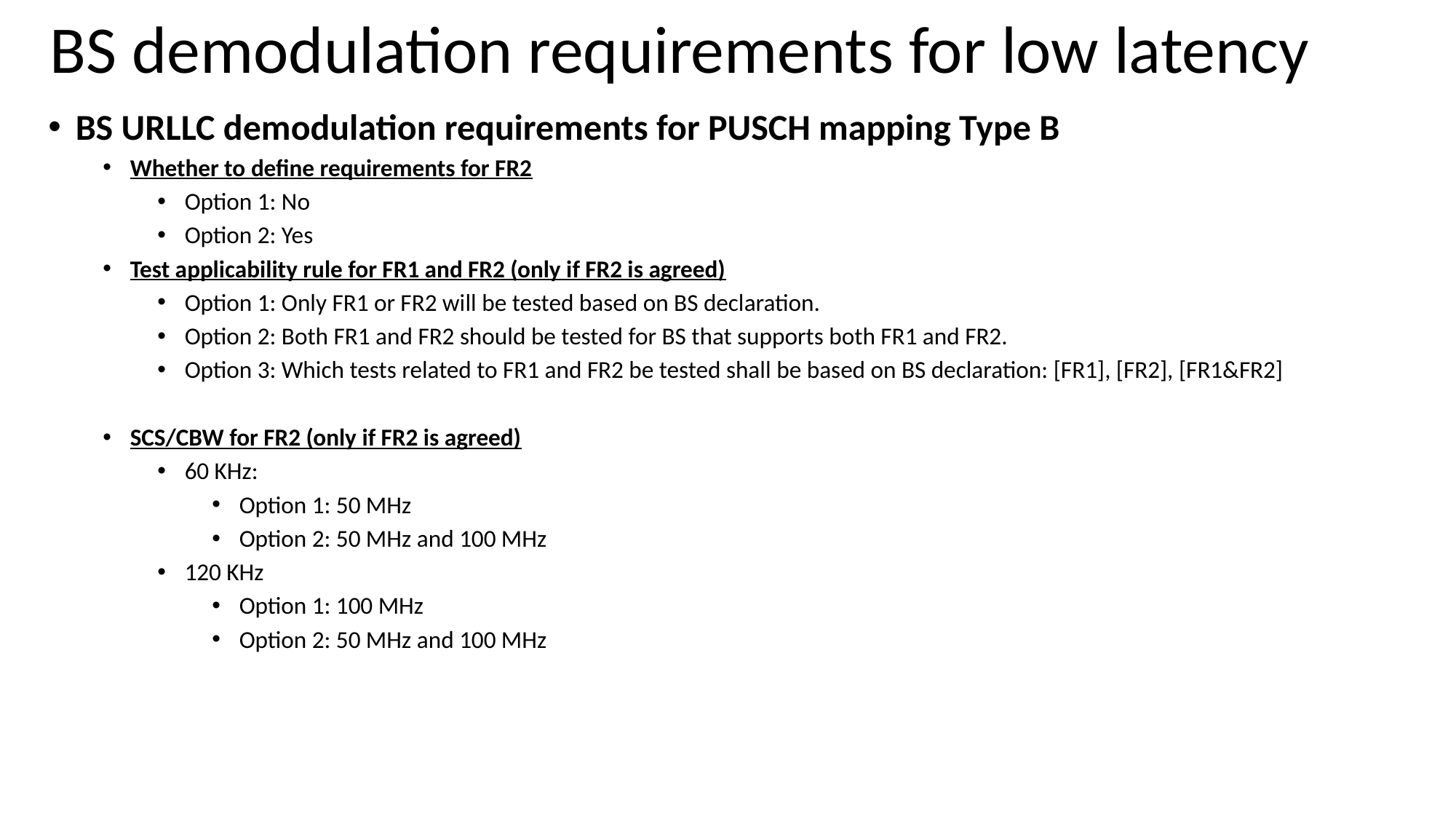

# BS demodulation requirements for low latency
BS URLLC demodulation requirements for PUSCH mapping Type B
Whether to define requirements for FR2
Option 1: No
Option 2: Yes
Test applicability rule for FR1 and FR2 (only if FR2 is agreed)
Option 1: Only FR1 or FR2 will be tested based on BS declaration.
Option 2: Both FR1 and FR2 should be tested for BS that supports both FR1 and FR2.
Option 3: Which tests related to FR1 and FR2 be tested shall be based on BS declaration: [FR1], [FR2], [FR1&FR2]

SCS/CBW for FR2 (only if FR2 is agreed)
60 KHz:
Option 1: 50 MHz
Option 2: 50 MHz and 100 MHz
120 KHz
Option 1: 100 MHz
Option 2: 50 MHz and 100 MHz